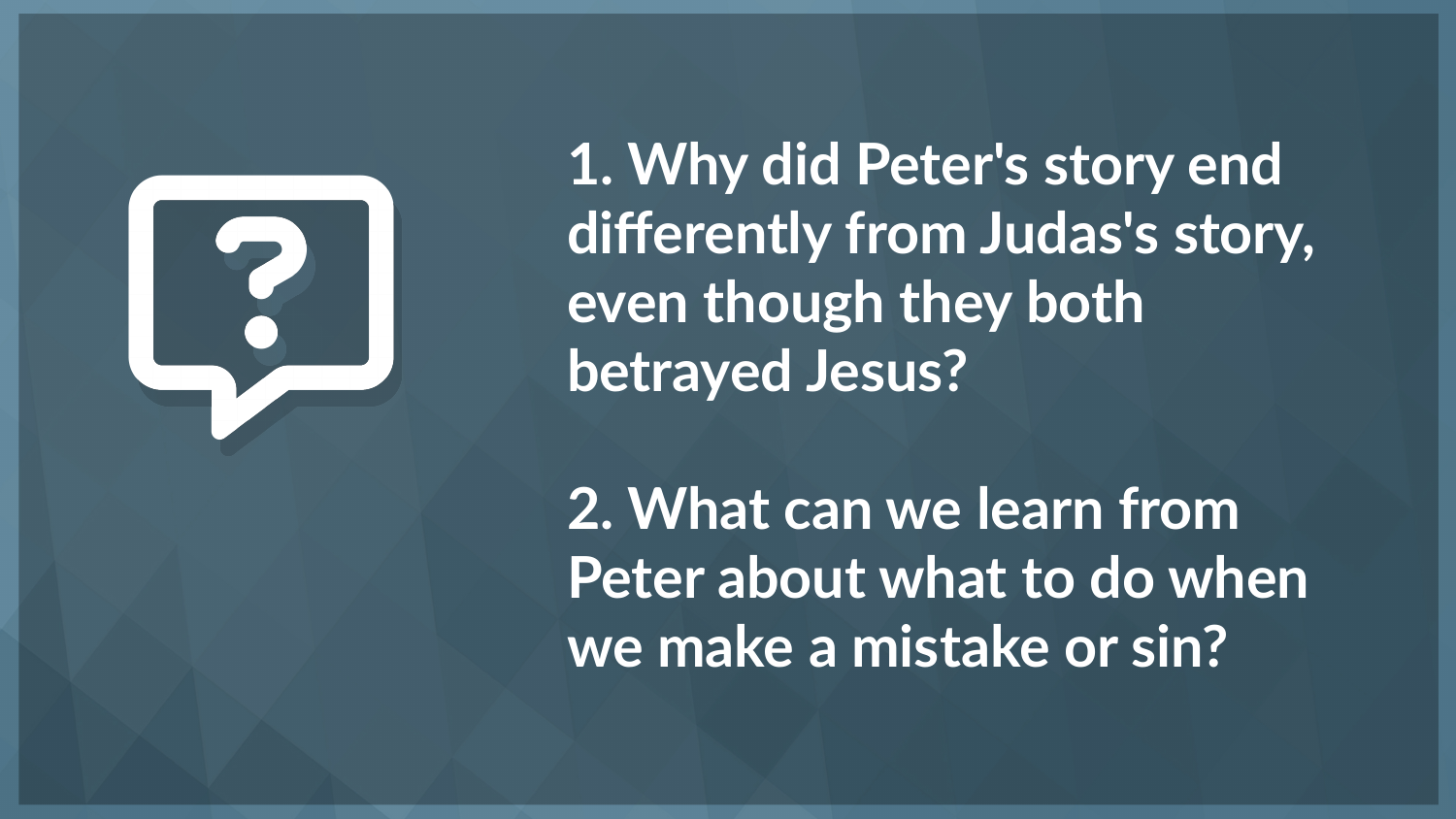

# 1. Why did Peter's story end differently from Judas's story, even though they both betrayed Jesus? 2. What can we learn from Peter about what to do when we make a mistake or sin?